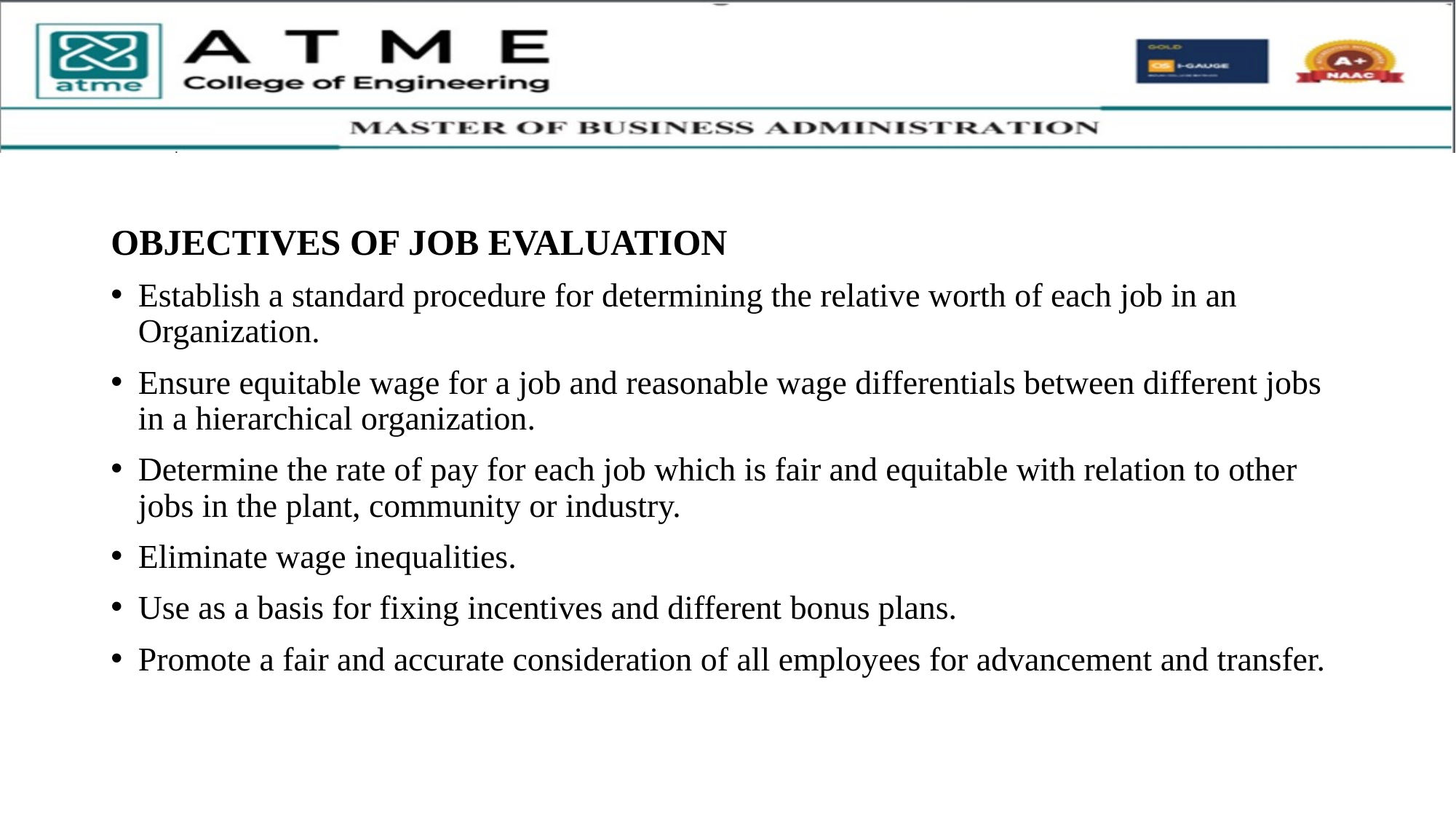

OBJECTIVES OF JOB EVALUATION
Establish a standard procedure for determining the relative worth of each job in an Organization.
Ensure equitable wage for a job and reasonable wage differentials between different jobs in a hierarchical organization.
Determine the rate of pay for each job which is fair and equitable with relation to other jobs in the plant, community or industry.
Eliminate wage inequalities.
Use as a basis for fixing incentives and different bonus plans.
Promote a fair and accurate consideration of all employees for advancement and transfer.